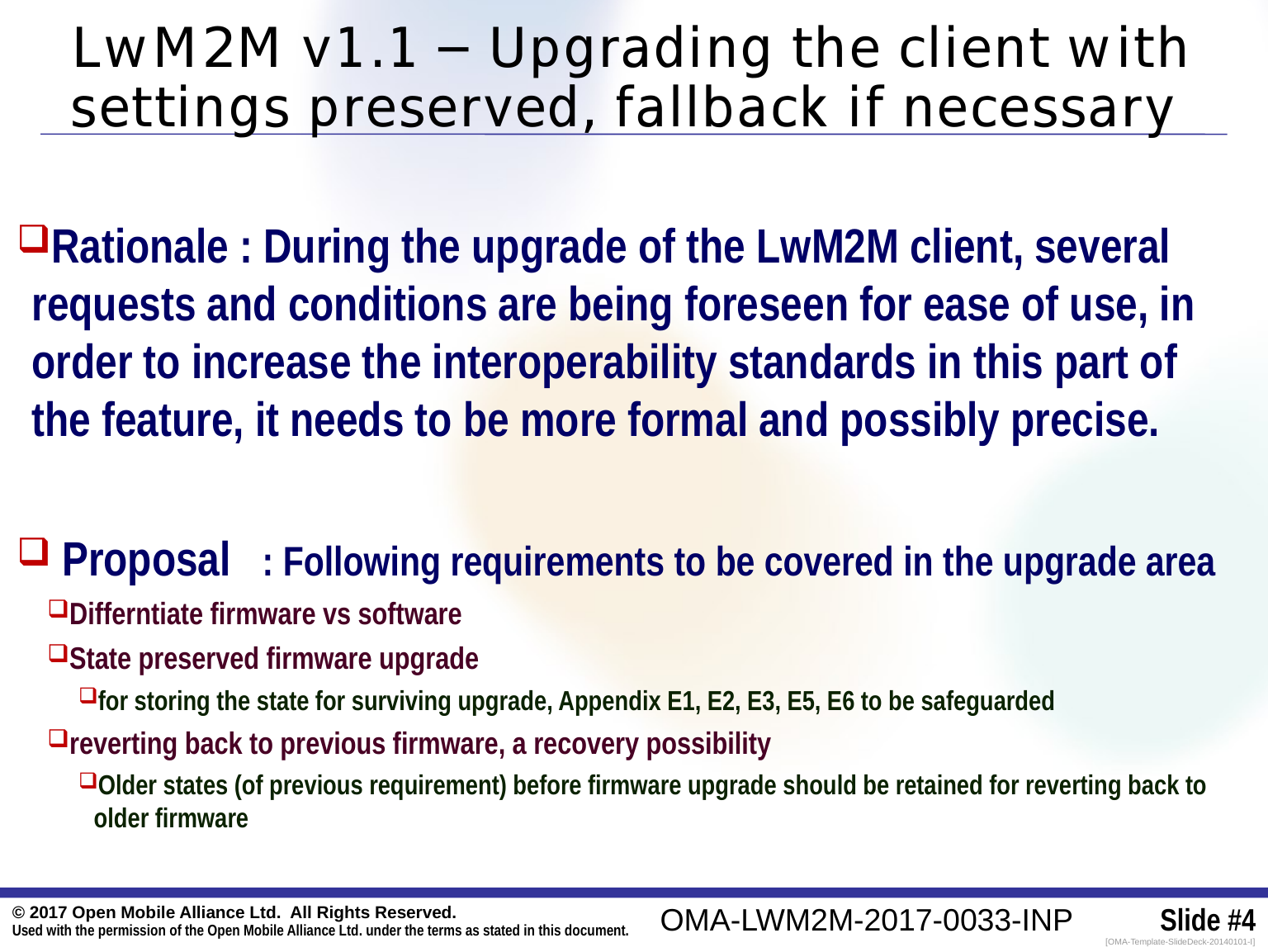

LwM2M v1.1 – Upgrading the client with settings preserved, fallback if necessary

Rationale : During the upgrade of the LwM2M client, several requests and conditions are being foreseen for ease of use, in order to increase the interoperability standards in this part of the feature, it needs to be more formal and possibly precise.

 Proposal   : Following requirements to be covered in the upgrade area
Differntiate firmware vs software
State preserved firmware upgrade
for storing the state for surviving upgrade, Appendix E1, E2, E3, E5, E6 to be safeguarded
reverting back to previous firmware, a recovery possibility
Older states (of previous requirement) before firmware upgrade should be retained for reverting back to older firmware